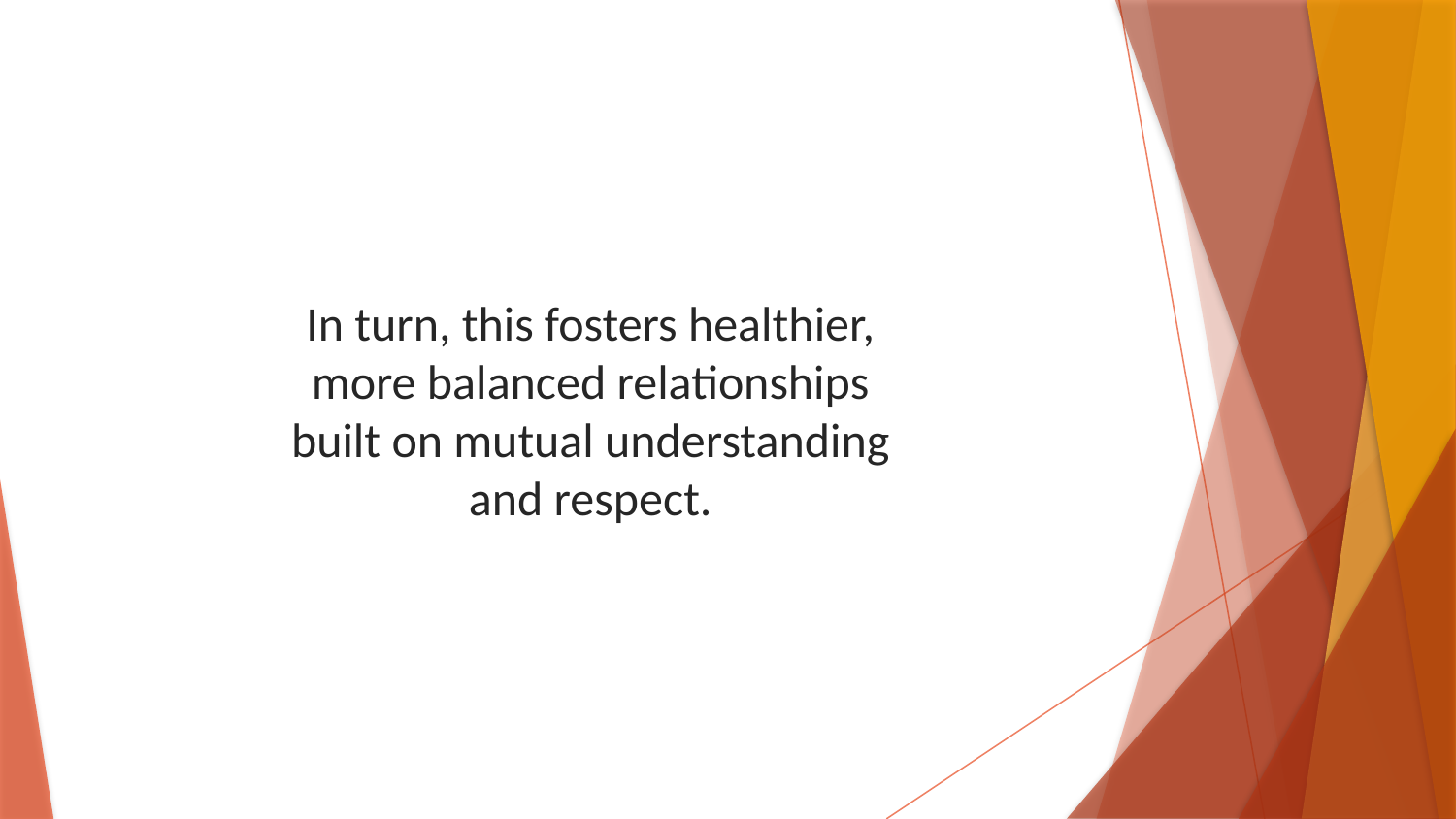

In turn, this fosters healthier, more balanced relationships built on mutual understanding and respect.